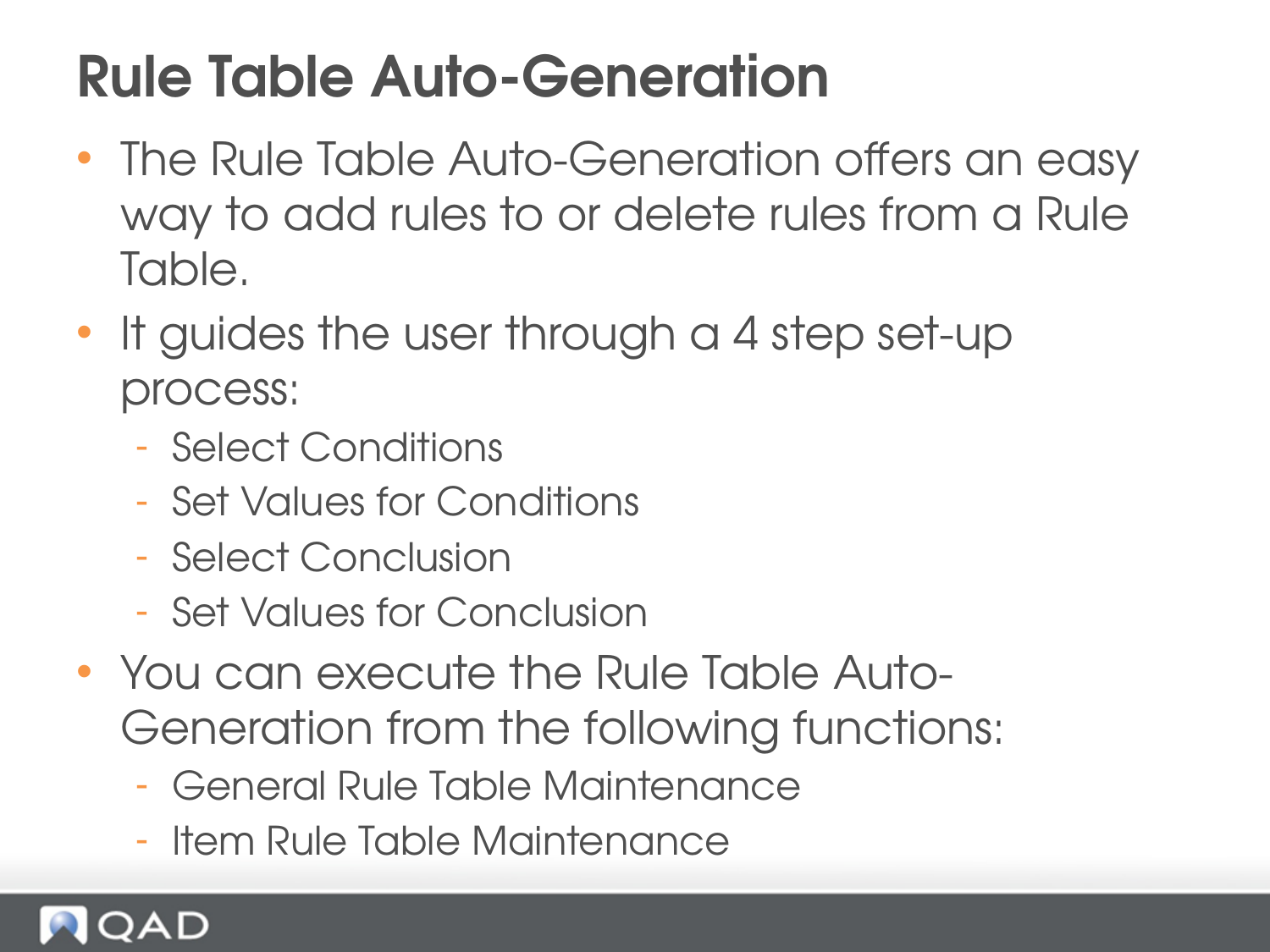

# Rule Table Auto-Generation
The Rule Table Auto-Generation offers an easy way to add rules to or delete rules from a Rule Table.
It guides the user through a 4 step set-up process:
Select Conditions
Set Values for Conditions
Select Conclusion
Set Values for Conclusion
You can execute the Rule Table Auto-Generation from the following functions:
General Rule Table Maintenance
Item Rule Table Maintenance